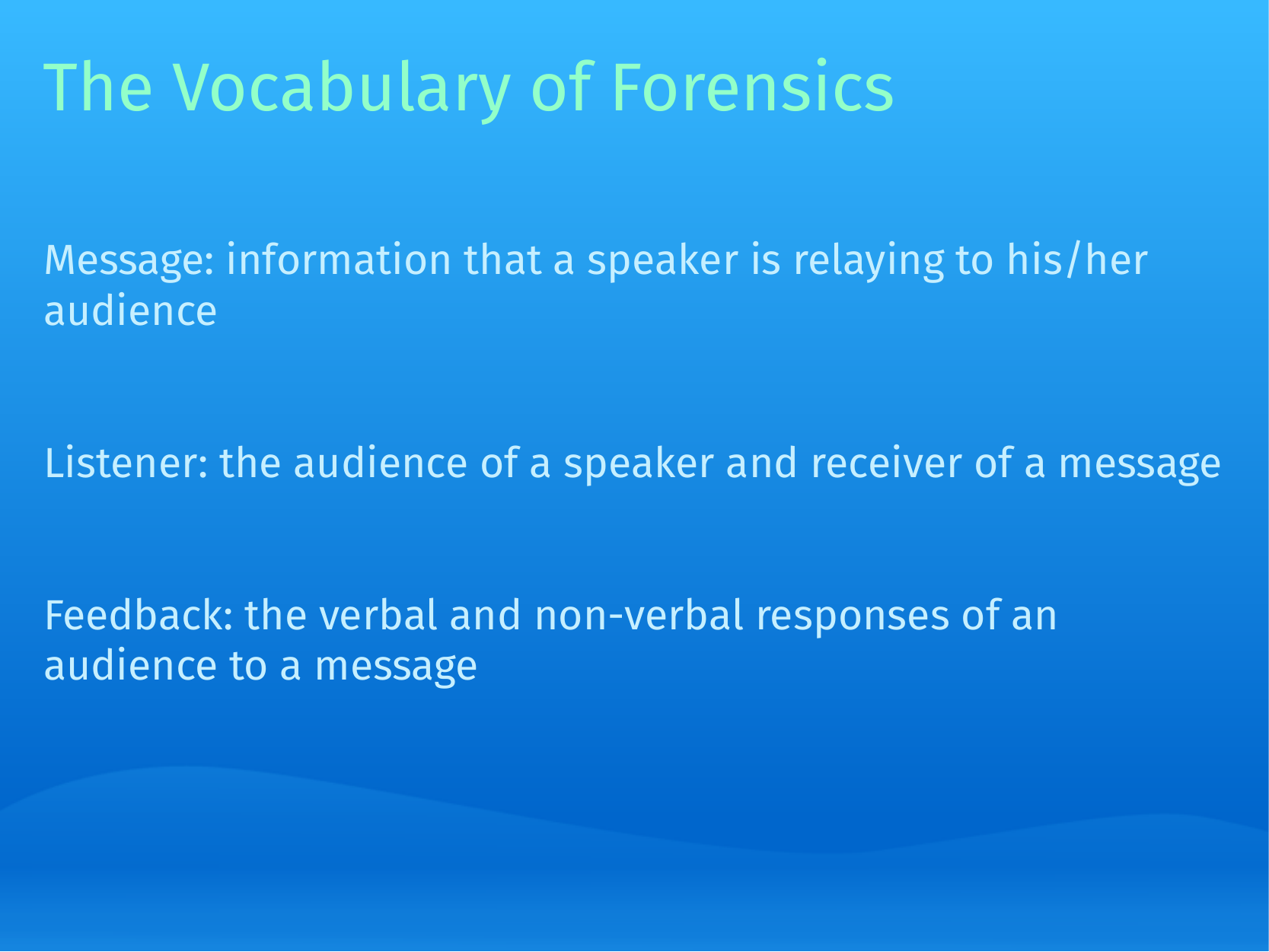

# The Vocabulary of Forensics
Message: information that a speaker is relaying to his/her audience

Listener: the audience of a speaker and receiver of a message

Feedback: the verbal and non-verbal responses of an audience to a message